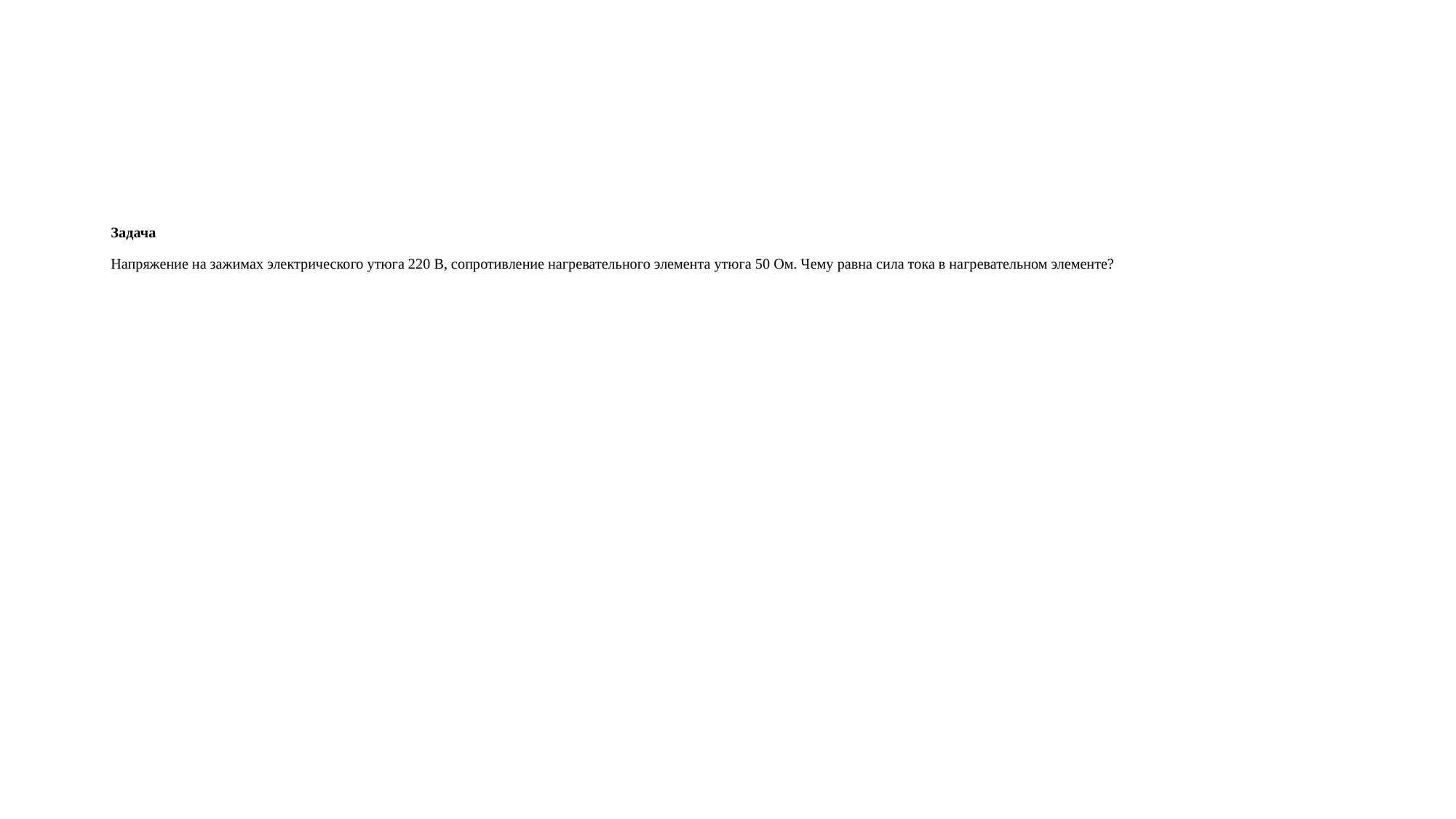

# Задача Напряжение на зажимах электрического утюга 220 В, сопротивление нагревательного элемента утюга 50 Ом. Чему равна сила тока в нагревательном элементе?